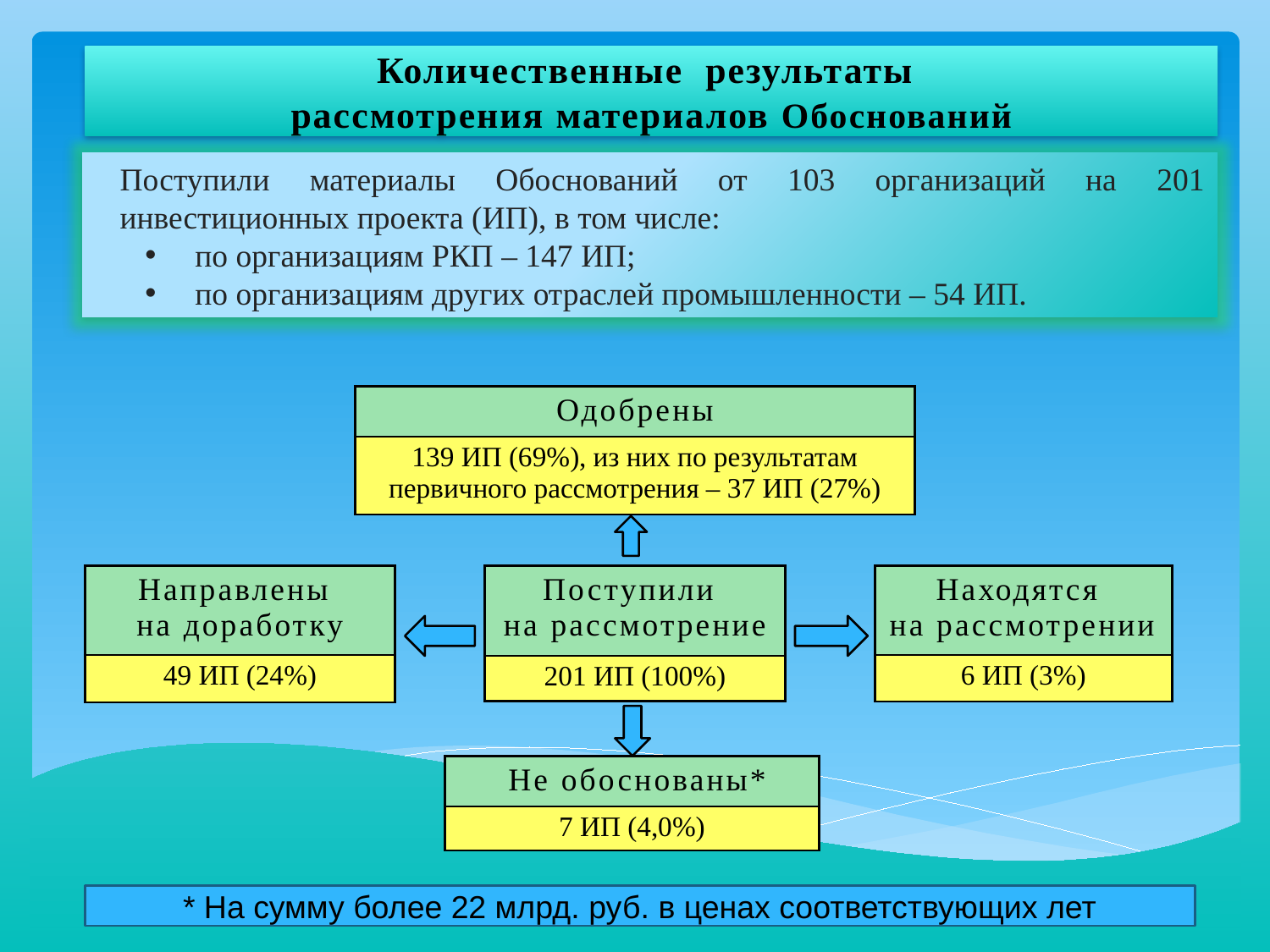

Количественные  результаты
рассмотрения материалов Обоснований
Поступили материалы Обоснований от 103 организаций на 201 инвестиционных проекта (ИП), в том числе:
по организациям РКП – 147 ИП;
по организациям других отраслей промышленности – 54 ИП.
| Одобрены |
| --- |
| 139 ИП (69%), из них по результатам первичного рассмотрения – 37 ИП (27%) |

| Направлены на доработку |
| --- |
| 49 ИП (24%) |
| Поступили на рассмотрение |
| --- |
| 201 ИП (100%) |
| Находятся на рассмотрении |
| --- |
| 6 ИП (3%) |

| Не обоснованы\* |
| --- |
| 7 ИП (4,0%) |
* На сумму более 22 млрд. руб. в ценах соответствующих лет